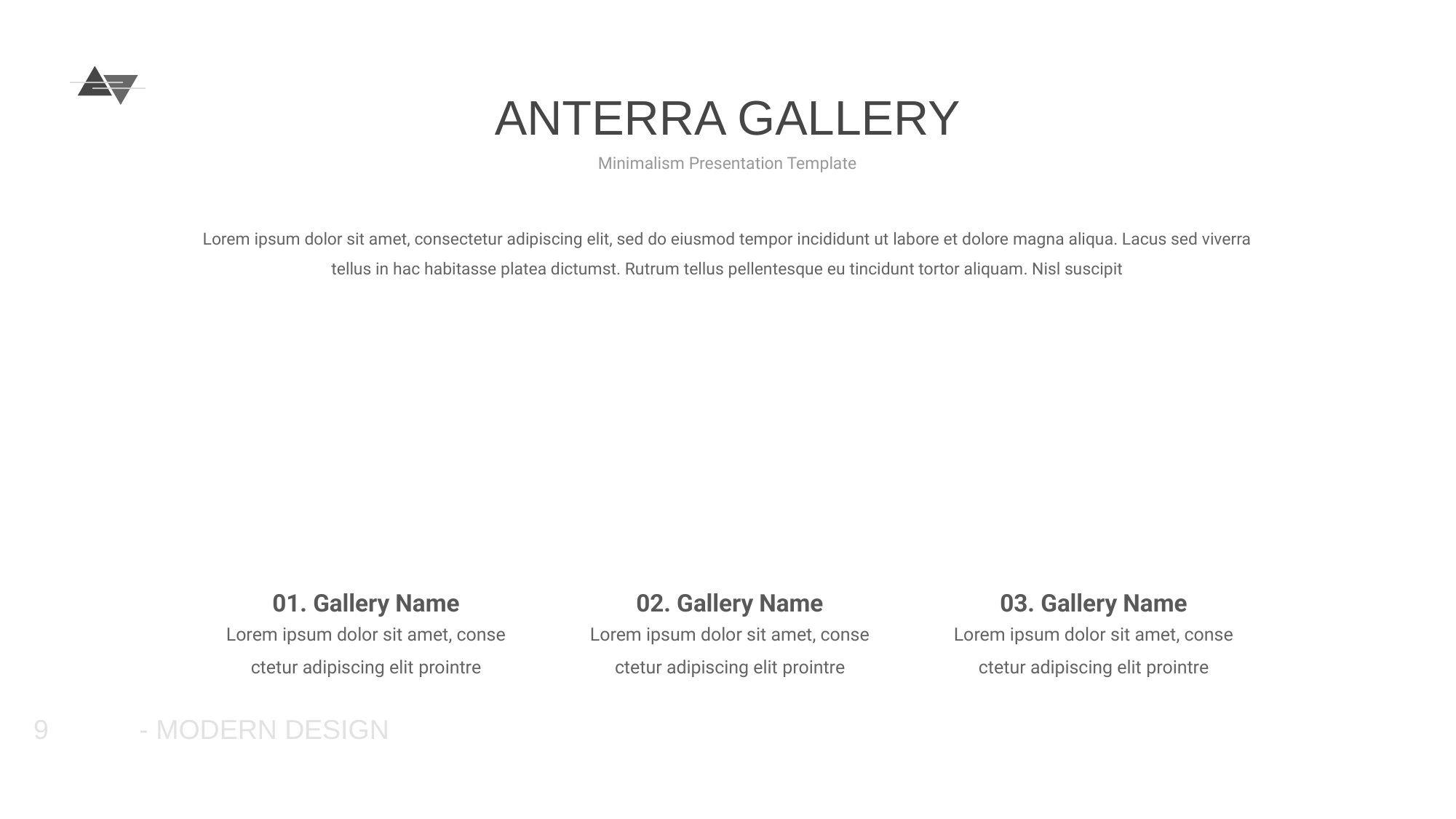

ANTERRA GALLERY
Minimalism Presentation Template
Lorem ipsum dolor sit amet, consectetur adipiscing elit, sed do eiusmod tempor incididunt ut labore et dolore magna aliqua. Lacus sed viverra tellus in hac habitasse platea dictumst. Rutrum tellus pellentesque eu tincidunt tortor aliquam. Nisl suscipit

01. Gallery Name
02. Gallery Name
03. Gallery Name
Lorem ipsum dolor sit amet, conse ctetur adipiscing elit prointre
Lorem ipsum dolor sit amet, conse ctetur adipiscing elit prointre
Lorem ipsum dolor sit amet, conse ctetur adipiscing elit prointre
9
- MODERN DESIGN